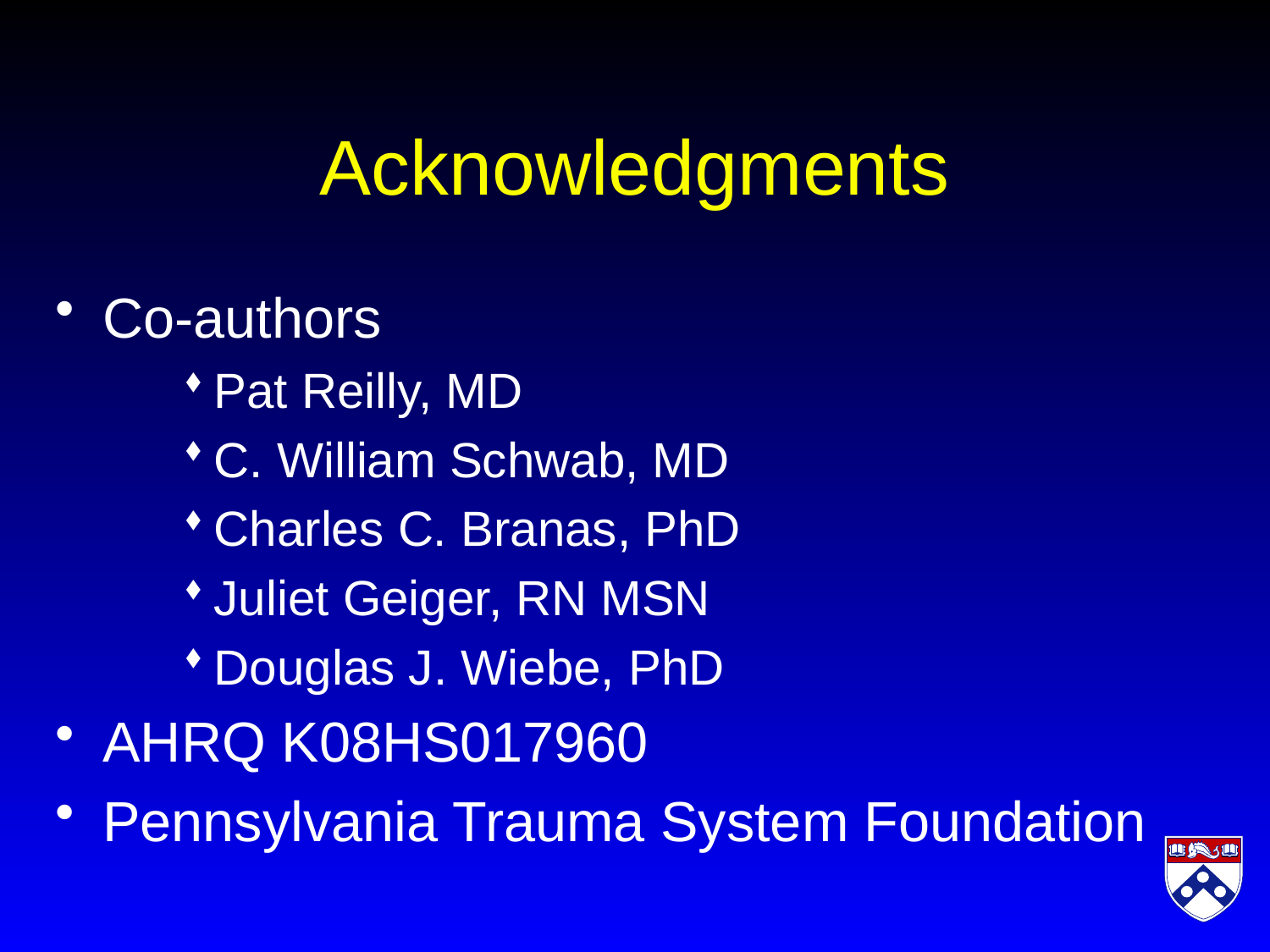

# Acknowledgments
Co-authors
Pat Reilly, MD
C. William Schwab, MD
Charles C. Branas, PhD
Juliet Geiger, RN MSN
Douglas J. Wiebe, PhD
AHRQ K08HS017960
Pennsylvania Trauma System Foundation